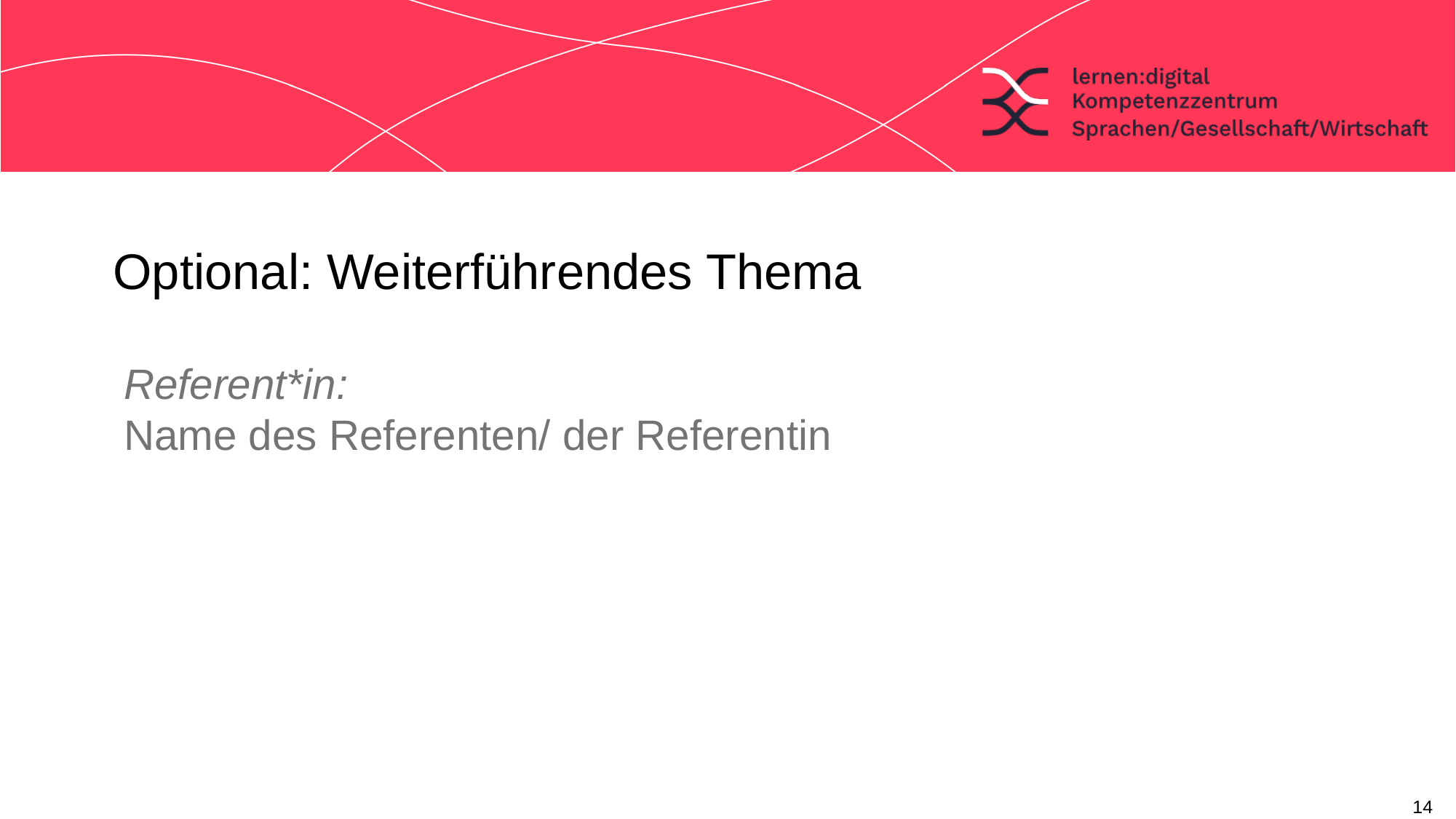

#
Optional: Weiterführendes Thema
Referent*in:
Name des Referenten/ der Referentin
14